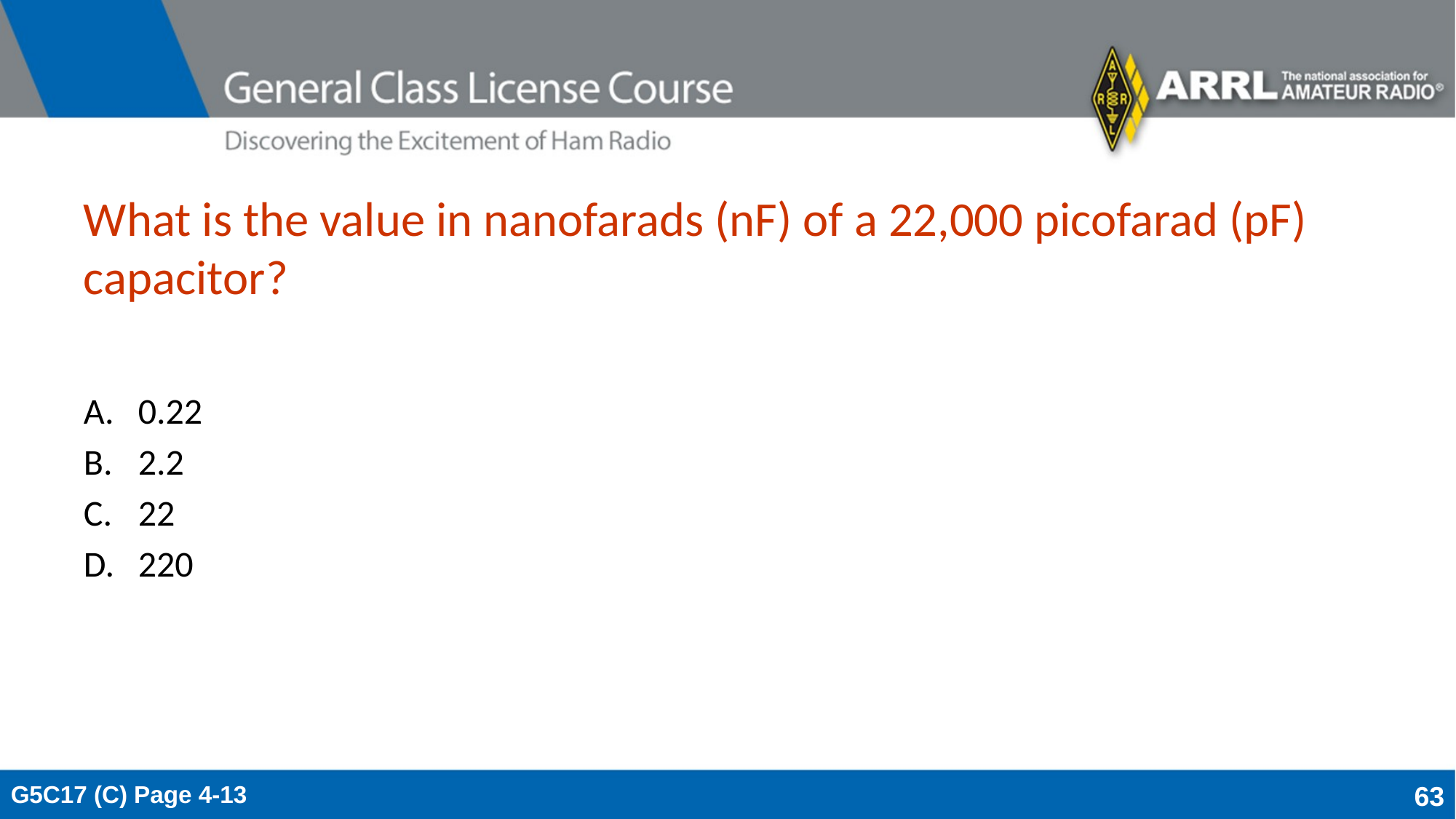

# What is the value in nanofarads (nF) of a 22,000 picofarad (pF) capacitor?
0.22
2.2
22
220
G5C17 (C) Page 4-13
63